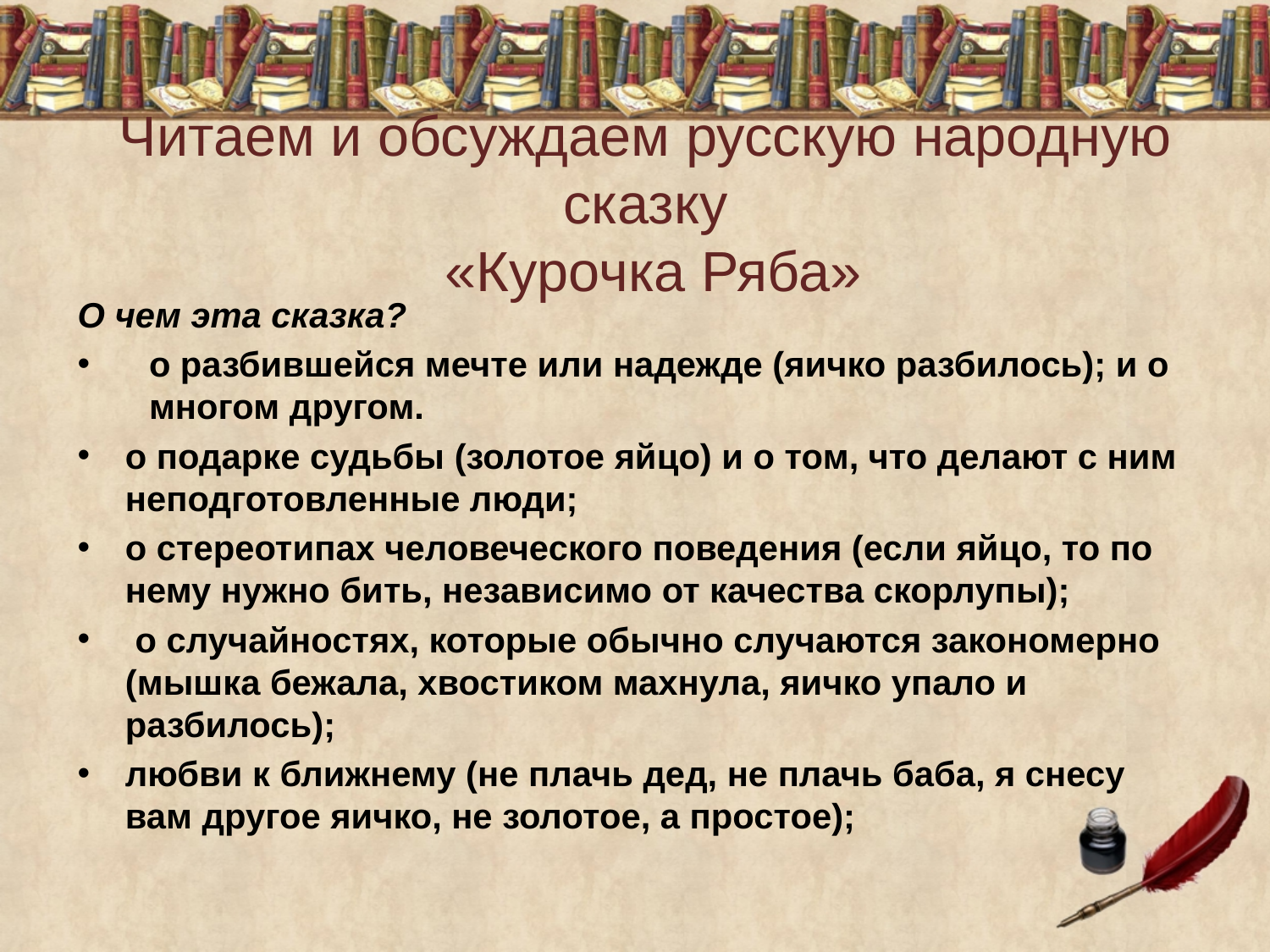

# Читаем и обсуждаем русскую народную сказку «Курочка Ряба»
О чем эта сказка?
о разбившейся мечте или надежде (яичко разбилось); и о многом другом.
о подарке судьбы (золотое яйцо) и о том, что делают с ним неподготовленные люди;
о стереотипах человеческого поведения (если яйцо, то по нему нужно бить, независимо от качества скорлупы);
 о случайностях, которые обычно случаются закономерно (мышка бежала, хвостиком махнула, яичко упало и разбилось);
любви к ближнему (не плачь дед, не плачь баба, я снесу вам другое яичко, не золотое, а простое);